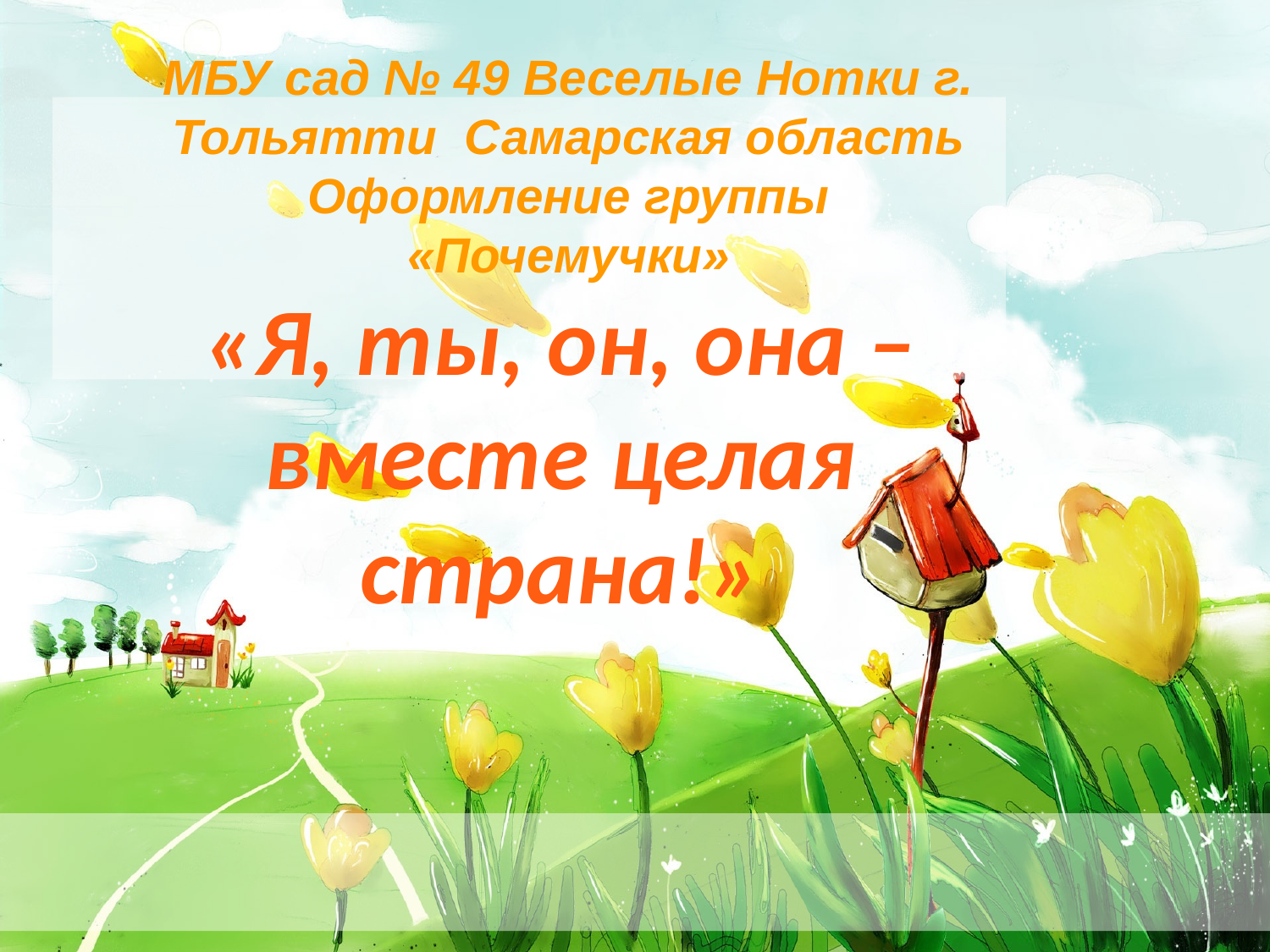

МБУ cад № 49 Веселые Нотки г. Тольятти  Самарская область
Оформление группы «Почемучки»

«Я, ты, он, она – вместе целая страна!»